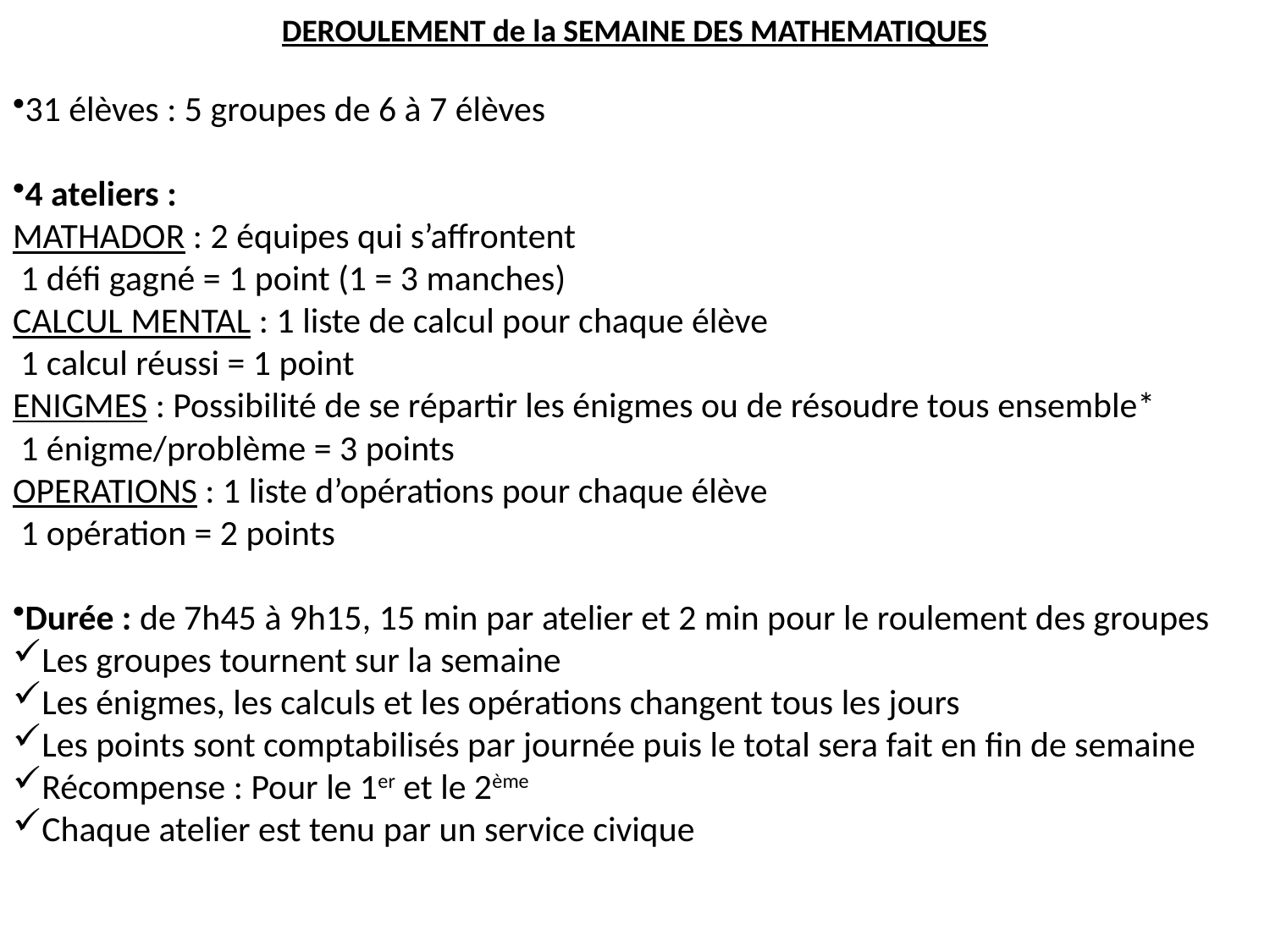

DEROULEMENT de la SEMAINE DES MATHEMATIQUES

31 élèves : 5 groupes de 6 à 7 élèves

4 ateliers :
MATHADOR : 2 équipes qui s’affrontent
 1 défi gagné = 1 point (1 = 3 manches)
CALCUL MENTAL : 1 liste de calcul pour chaque élève
 1 calcul réussi = 1 point
ENIGMES : Possibilité de se répartir les énigmes ou de résoudre tous ensemble*
 1 énigme/problème = 3 points
OPERATIONS : 1 liste d’opérations pour chaque élève
 1 opération = 2 points

Durée : de 7h45 à 9h15, 15 min par atelier et 2 min pour le roulement des groupes
Les groupes tournent sur la semaine
Les énigmes, les calculs et les opérations changent tous les jours
Les points sont comptabilisés par journée puis le total sera fait en fin de semaine
Récompense : Pour le 1er et le 2ème
Chaque atelier est tenu par un service civique